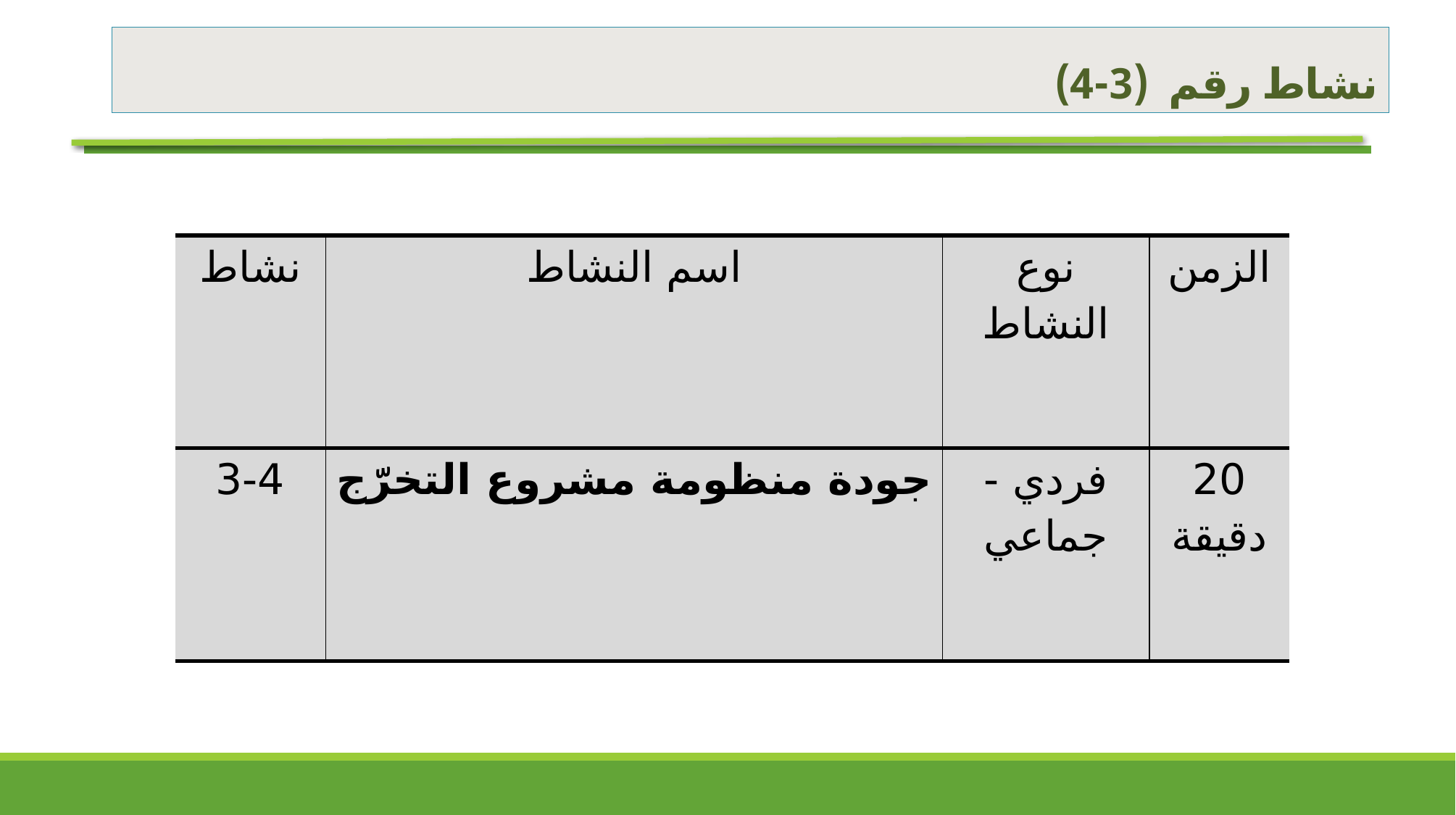

# نشاط رقم  (3-4)
| نشاط | اسم النشاط | نوع النشاط | الزمن |
| --- | --- | --- | --- |
| 3-4 | جودة منظومة مشروع التخرّج | فردي - جماعي | 20 دقيقة |